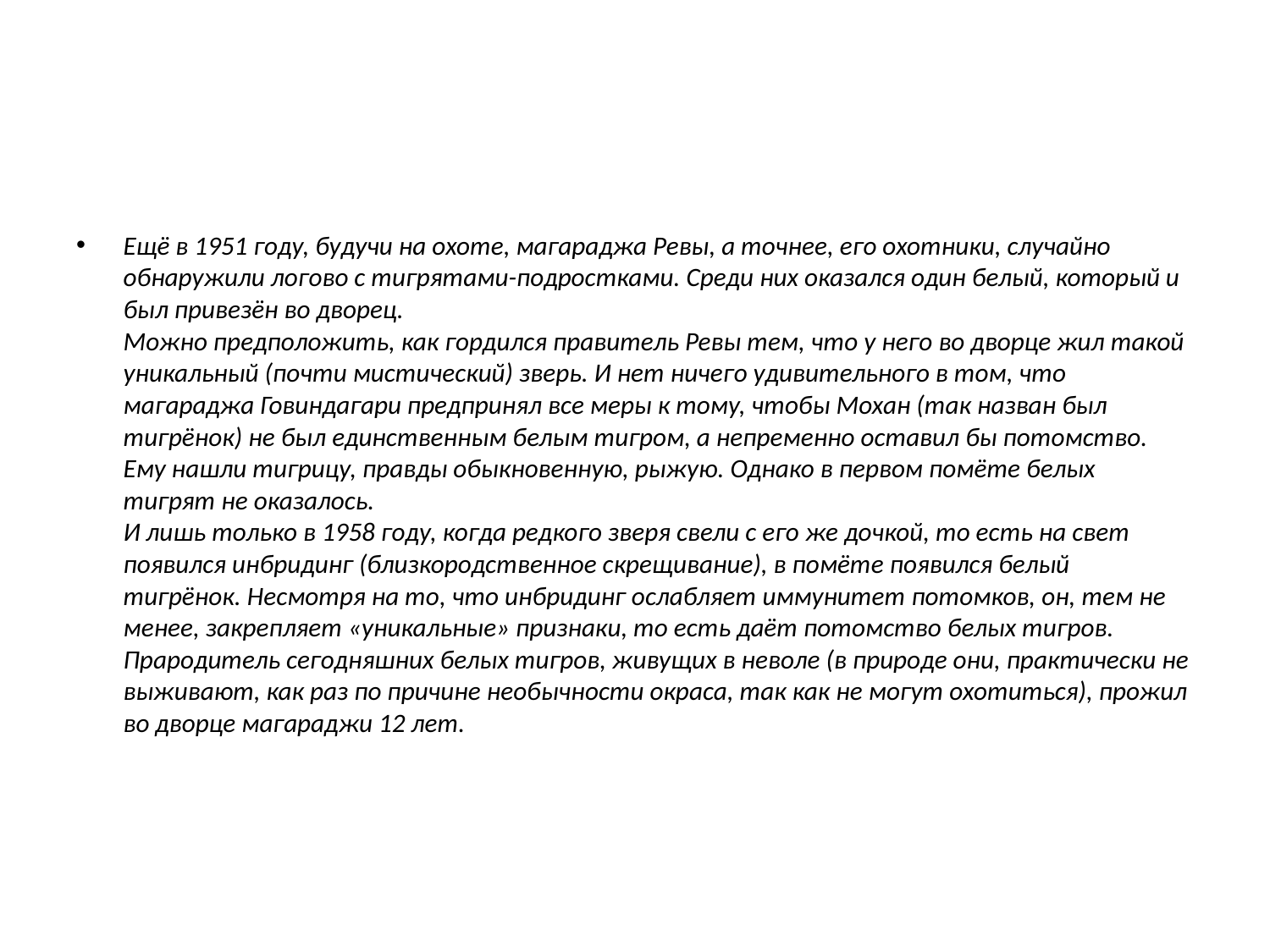

#
Ещё в 1951 году, будучи на охоте, магараджа Ревы, а точнее, его охотники, случайно обнаружили логово с тигрятами-подростками. Среди них оказался один белый, который и был привезён во дворец.
Можно предположить, как гордился правитель Ревы тем, что у него во дворце жил такой уникальный (почти мистический) зверь. И нет ничего удивительного в том, что магараджа Говиндагари предпринял все меры к тому, чтобы Мохан (так назван был тигрёнок) не был единственным белым тигром, а непременно оставил бы потомство. Ему нашли тигрицу, правды обыкновенную, рыжую. Однако в первом помёте белых тигрят не оказалось.
И лишь только в 1958 году, когда редкого зверя свели с его же дочкой, то есть на свет появился инбридинг (близкородственное скрещивание), в помёте появился белый тигрёнок. Несмотря на то, что инбридинг ослабляет иммунитет потомков, он, тем не менее, закрепляет «уникальные» признаки, то есть даёт потомство белых тигров.
Прародитель сегодняшних белых тигров, живущих в неволе (в природе они, практически не выживают, как раз по причине необычности окраса, так как не могут охотиться), прожил во дворце магараджи 12 лет.